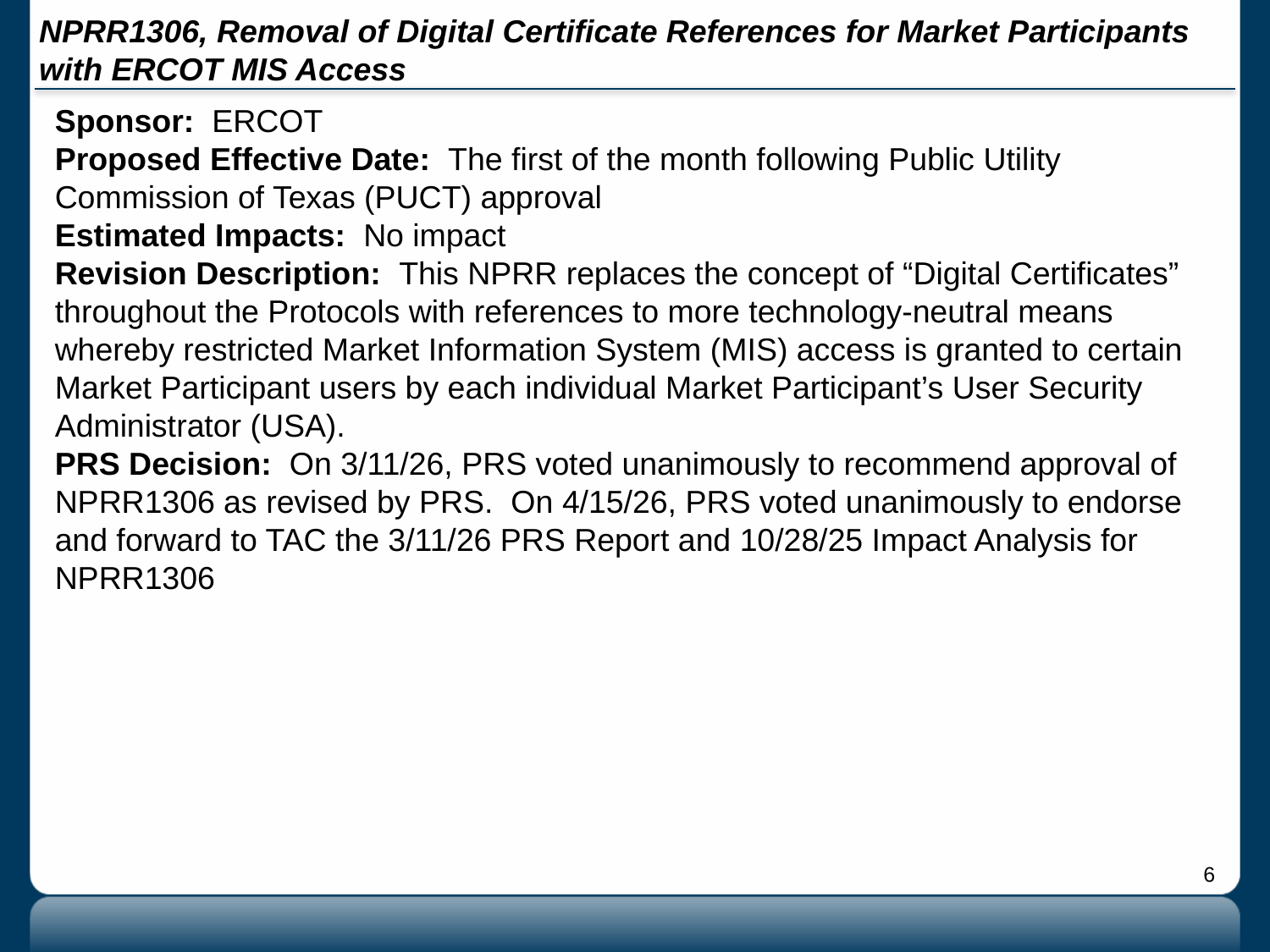

# NPRR1306, Removal of Digital Certificate References for Market Participants with ERCOT MIS Access
Sponsor:  ERCOT
Proposed Effective Date:  The first of the month following Public Utility Commission of Texas (PUCT) approval
Estimated Impacts:  No impact
Revision Description:  This NPRR replaces the concept of “Digital Certificates” throughout the Protocols with references to more technology-neutral means whereby restricted Market Information System (MIS) access is granted to certain Market Participant users by each individual Market Participant’s User Security Administrator (USA).
PRS Decision:  On 3/11/26, PRS voted unanimously to recommend approval of NPRR1306 as revised by PRS.  On 4/15/26, PRS voted unanimously to endorse and forward to TAC the 3/11/26 PRS Report and 10/28/25 Impact Analysis for NPRR1306